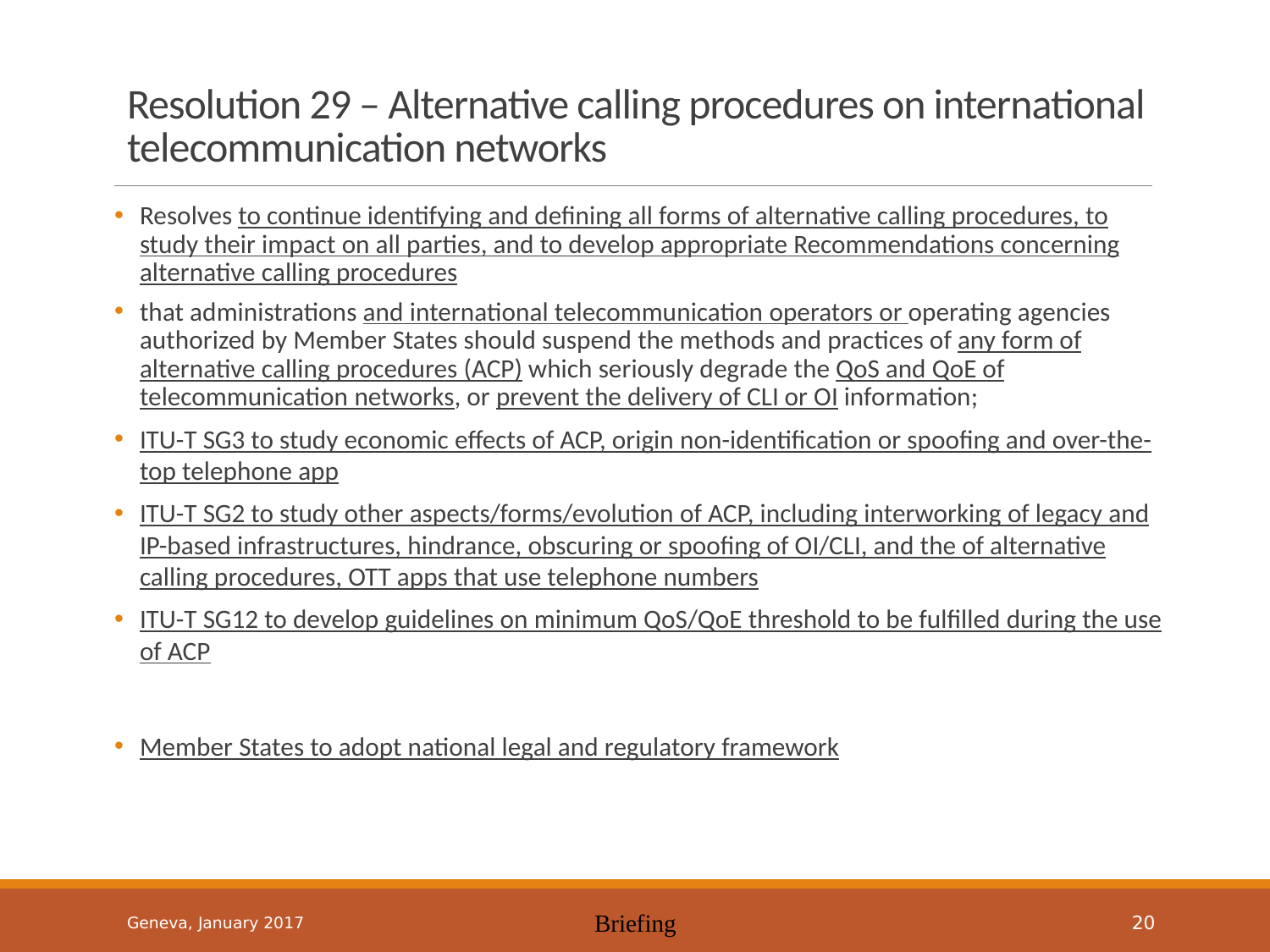

# Resolution 29 – Alternative calling procedures on international telecommunication networks
Resolves to continue identifying and defining all forms of alternative calling procedures, to study their impact on all parties, and to develop appropriate Recommendations concerning alternative calling procedures
that administrations and international telecommunication operators or operating agencies authorized by Member States should suspend the methods and practices of any form of alternative calling procedures (ACP) which seriously degrade the QoS and QoE of telecommunication networks, or prevent the delivery of CLI or OI information;
ITU-T SG3 to study economic effects of ACP, origin non-identification or spoofing and over-the-top telephone app
ITU-T SG2 to study other aspects/forms/evolution of ACP, including interworking of legacy and IP-based infrastructures, hindrance, obscuring or spoofing of OI/CLI, and the of alternative calling procedures, OTT apps that use telephone numbers
ITU-T SG12 to develop guidelines on minimum QoS/QoE threshold to be fulfilled during the use of ACP

Member States to adopt national legal and regulatory framework
Geneva, January 2017
Briefing
20